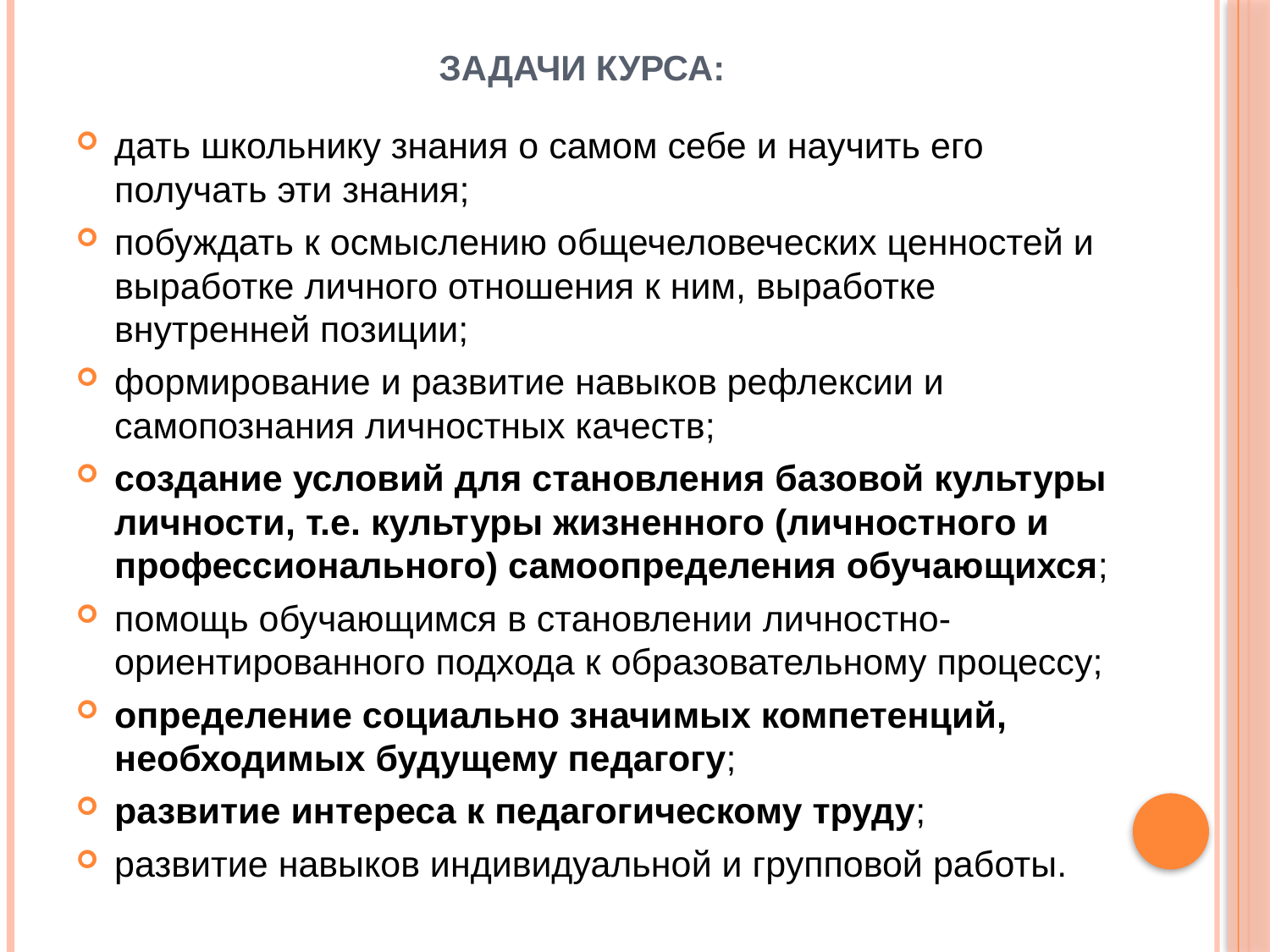

# Задачи курса:
дать школьнику знания о самом себе и научить его получать эти знания;
побуждать к осмыслению общечеловеческих ценностей и выработке личного отношения к ним, выработке внутренней позиции;
формирование и развитие навыков рефлексии и самопознания личностных качеств;
создание условий для становления базовой культуры личности, т.е. культуры жизненного (личностного и профессионального) самоопределения обучающихся;
помощь обучающимся в становлении личностно-ориентированного подхода к образовательному процессу;
определение социально значимых компетенций, необходимых будущему педагогу;
развитие интереса к педагогическому труду;
развитие навыков индивидуальной и групповой работы.